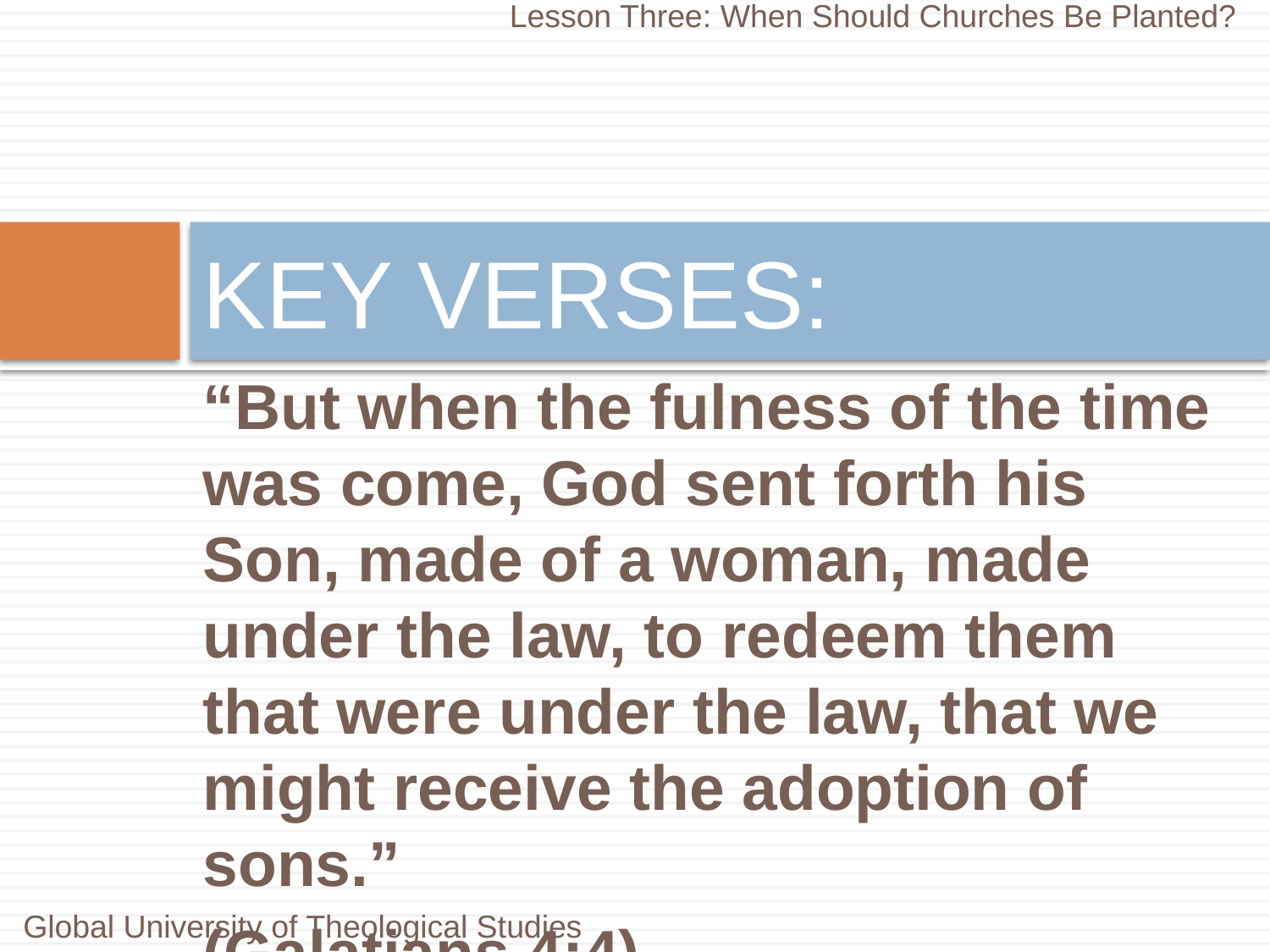

Lesson Three: When Should Churches Be Planted?
# KEY VERSES:
“But when the fulness of the time was come, God sent forth his Son, made of a woman, made under the law, to redeem them that were under the law, that we might receive the adoption of sons.”
(Galatians 4:4)
Global University of Theological Studies